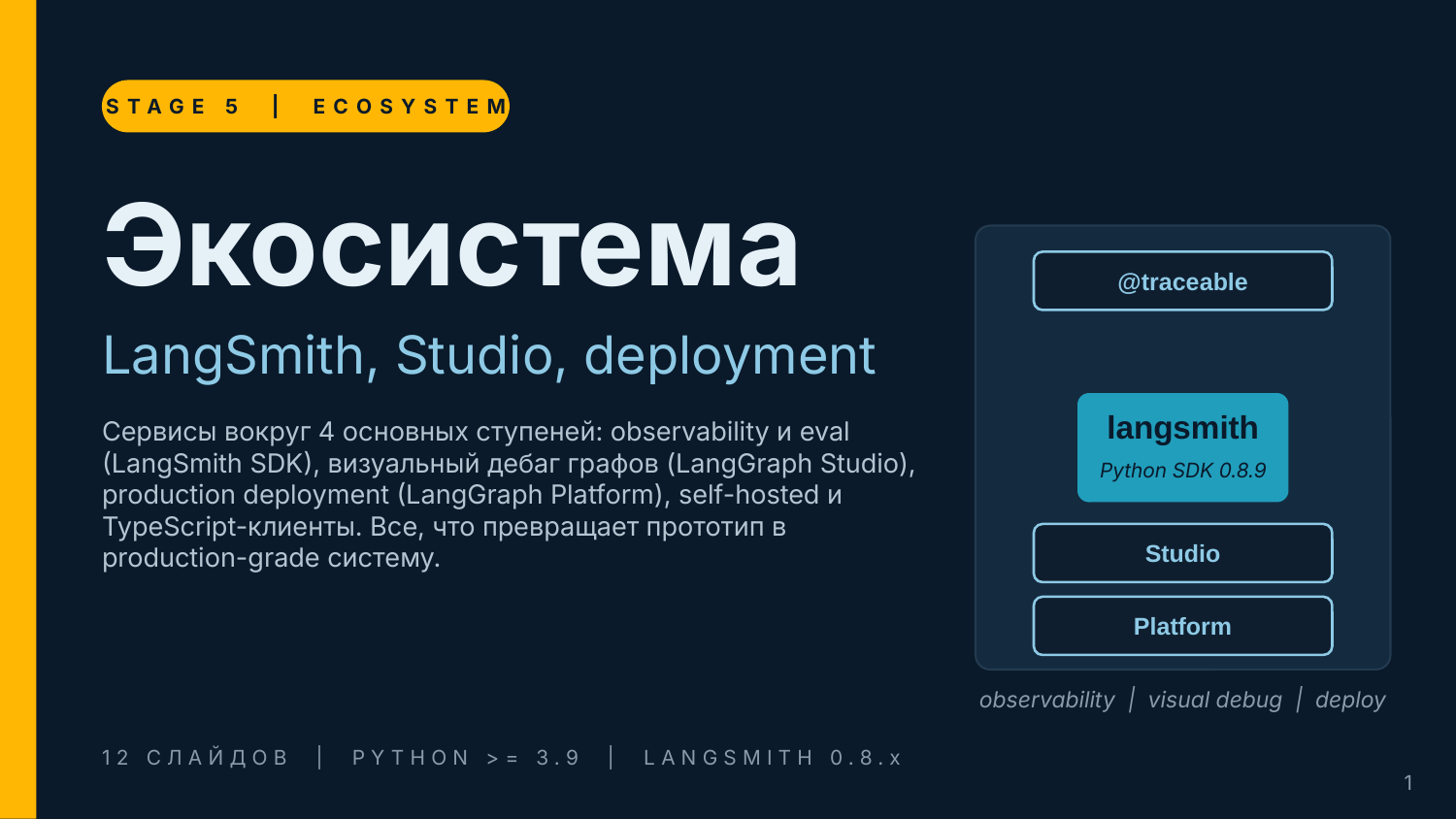

STAGE 5  |  ECOSYSTEM
Экосистема

@traceable
LangSmith, Studio, deployment

langsmith
Сервисы вокруг 4 основных ступеней: observability и eval (LangSmith SDK), визуальный дебаг графов (LangGraph Studio), production deployment (LangGraph Platform), self-hosted и TypeScript-клиенты. Все, что превращает прототип в production-grade систему.
Python SDK 0.8.9

Studio

Platform
observability  |  visual debug  |  deploy
12 СЛАЙДОВ  |  PYTHON >= 3.9  |  LANGSMITH 0.8.x
1